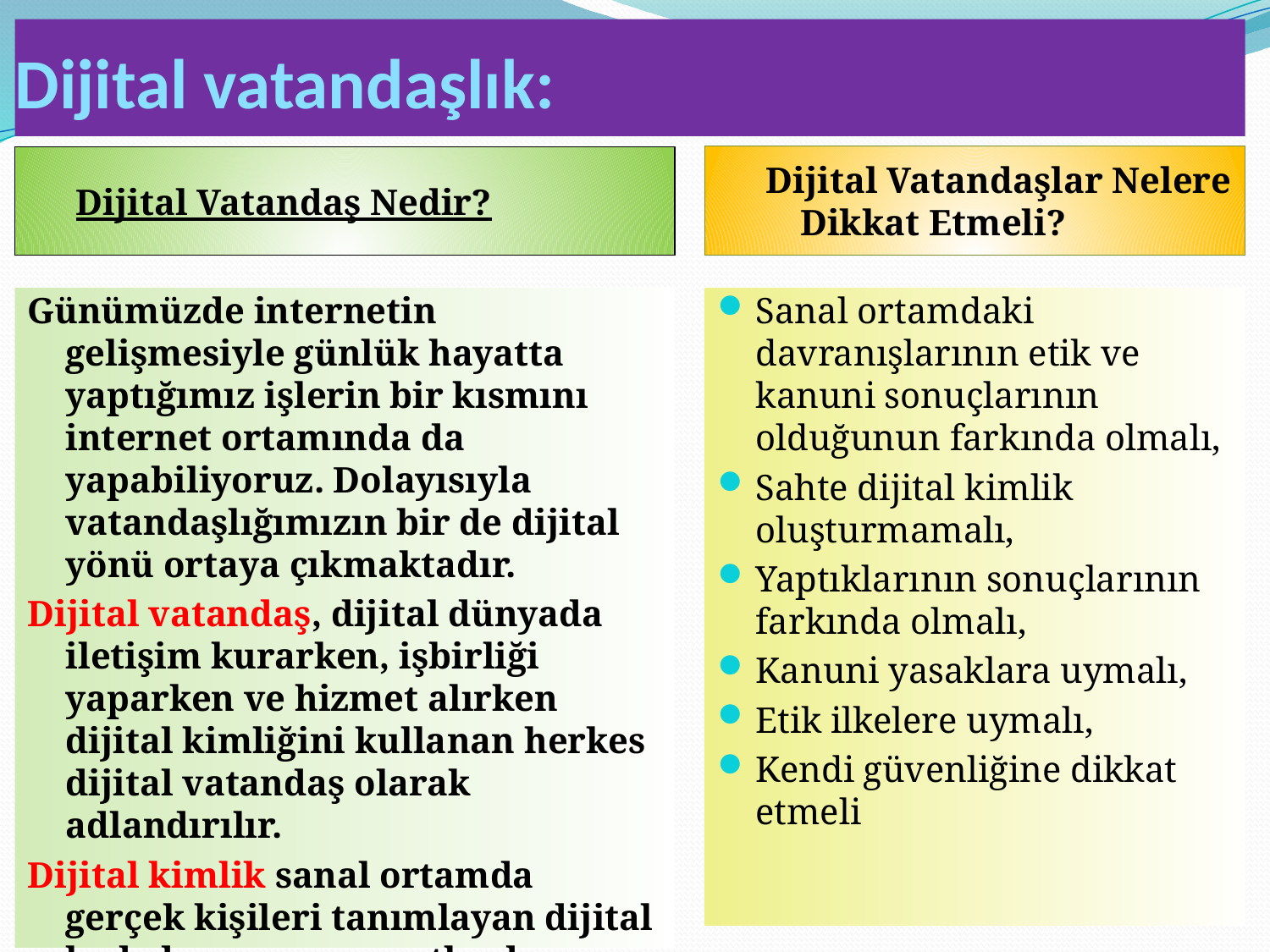

# Dijital vatandaşlık:
Dijital Vatandaşlar Nelere Dikkat Etmeli?
Dijital Vatandaş Nedir?
Sanal ortamdaki davranışlarının etik ve kanuni sonuçlarının olduğunun farkında olmalı,
Sahte dijital kimlik oluşturmamalı,
Yaptıklarının sonuçlarının farkında olmalı,
Kanuni yasaklara uymalı,
Etik ilkelere uymalı,
Kendi güvenliğine dikkat etmeli
Günümüzde internetin gelişmesiyle günlük hayatta yaptığımız işlerin bir kısmını internet ortamında da yapabiliyoruz. Dolayısıyla vatandaşlığımızın bir de dijital yönü ortaya çıkmaktadır.
Dijital vatandaş, dijital dünyada iletişim kurarken, işbirliği yaparken ve hizmet alırken dijital kimliğini kullanan herkes dijital vatandaş olarak adlandırılır.
Dijital kimlik sanal ortamda gerçek kişileri tanımlayan dijital kod, dosya veya aygıtlardır.